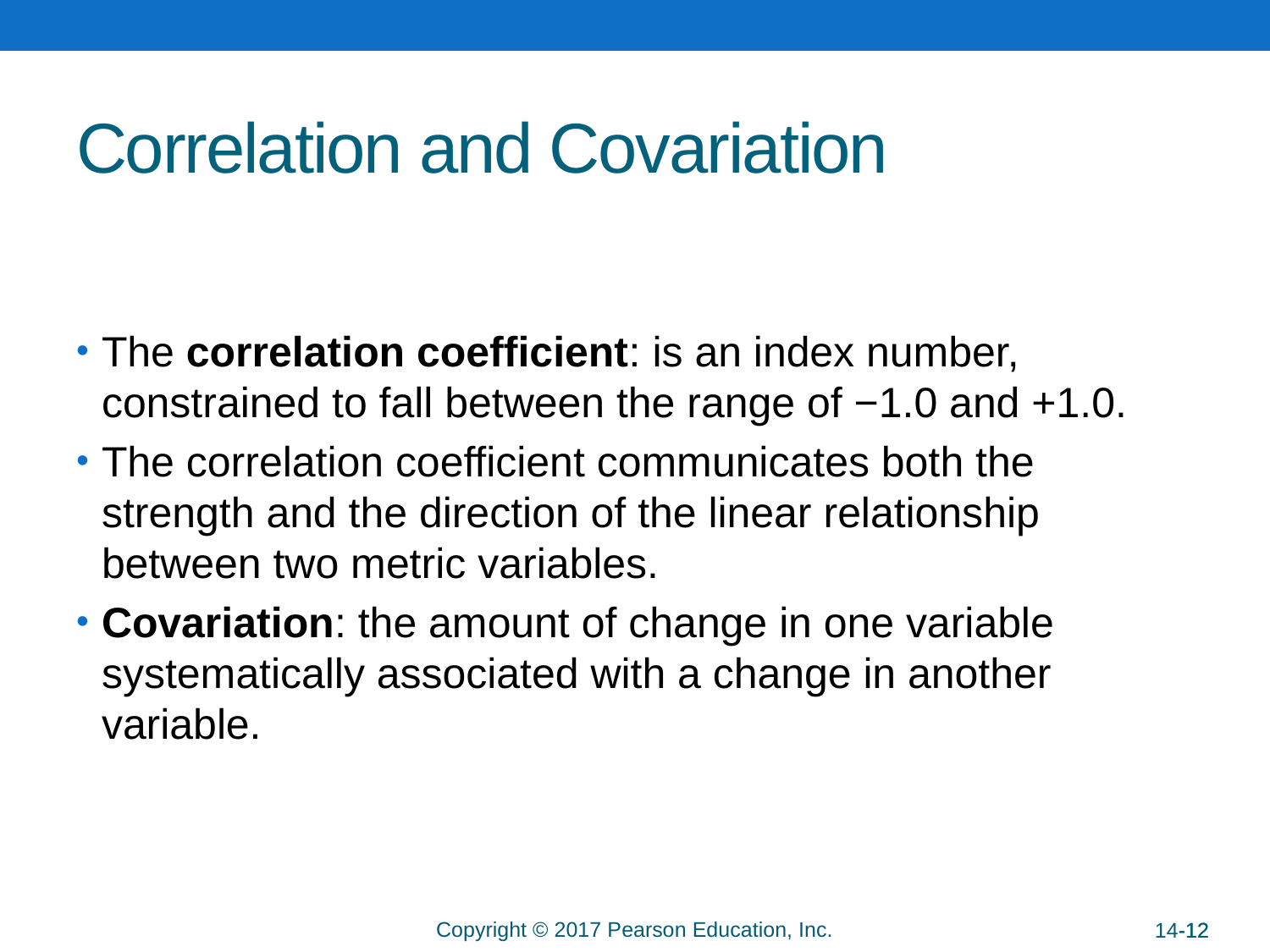

# Correlation and Covariation
The correlation coefficient: is an index number, constrained to fall between the range of −1.0 and +1.0.
The correlation coefficient communicates both the strength and the direction of the linear relationship between two metric variables.
Covariation: the amount of change in one variable systematically associated with a change in another variable.